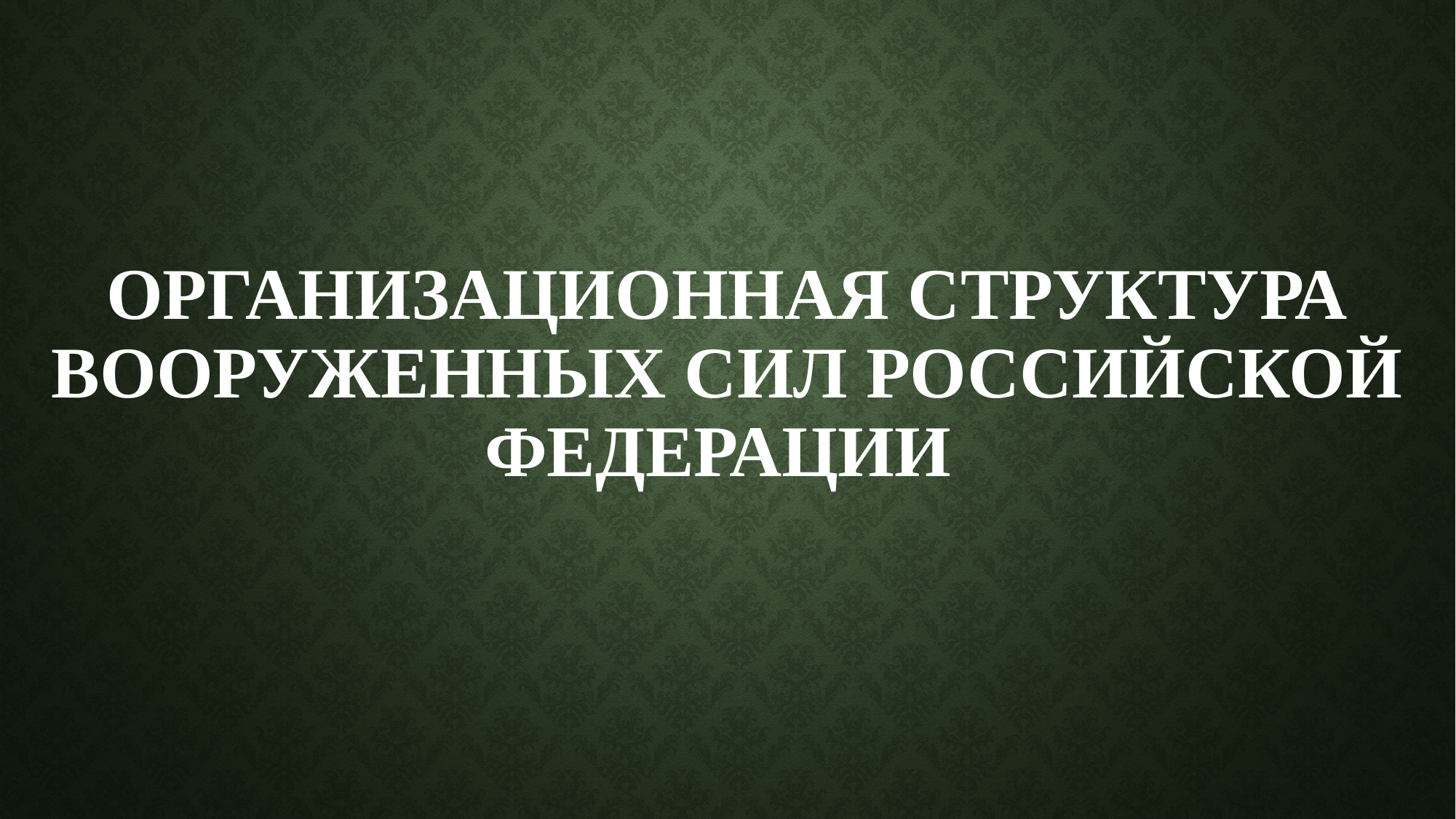

# Организационная структура вооруженных сил российской федерации